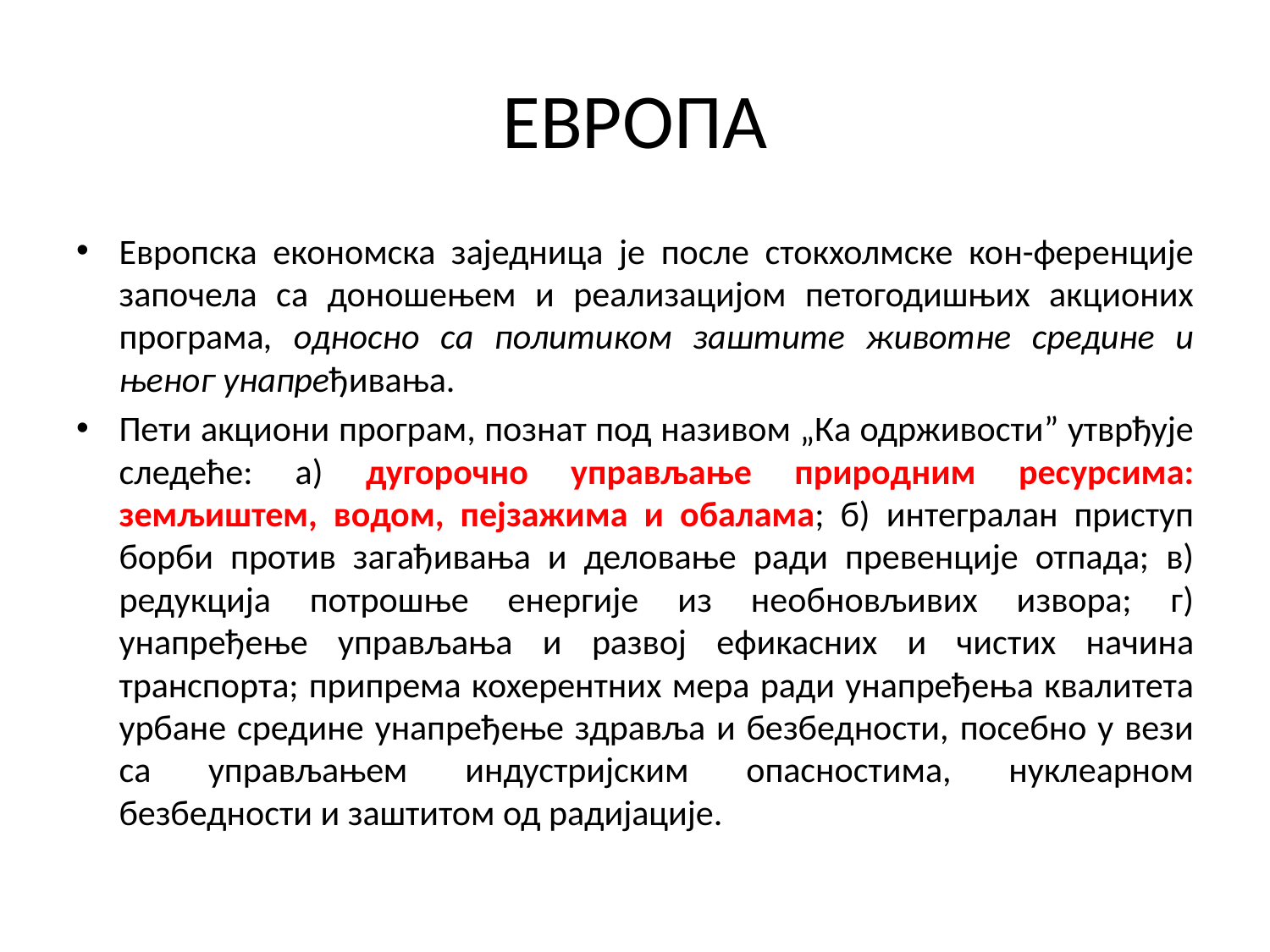

# ЕВРОПА
Европска економска заједница је после стокхолмске кон-ференције започела са доношењем и реализацијом петогодишњих акционих програма, односно са политиком заштите животне средине и њеног унапређивања.
Пети акциони програм, познат под називом „Ка одрживости” утврђује следеће: а) дугорочно управљање природним ресурсима: земљиштем, водом, пејзажима и обалама; б) интегралан приступ борби против загађивања и деловање ради превенције отпада; в) редукција потрошње енергије из необновљивих извора; г) унапређење управљања и развој ефикасних и чистих начина транспорта; припрема кохерентних мера ради унапређења квалитета урбане средине унапређење здравља и безбедности, посебно у вези са управљањем индустријским опасностима, нуклеарном безбедности и заштитом од радијације.